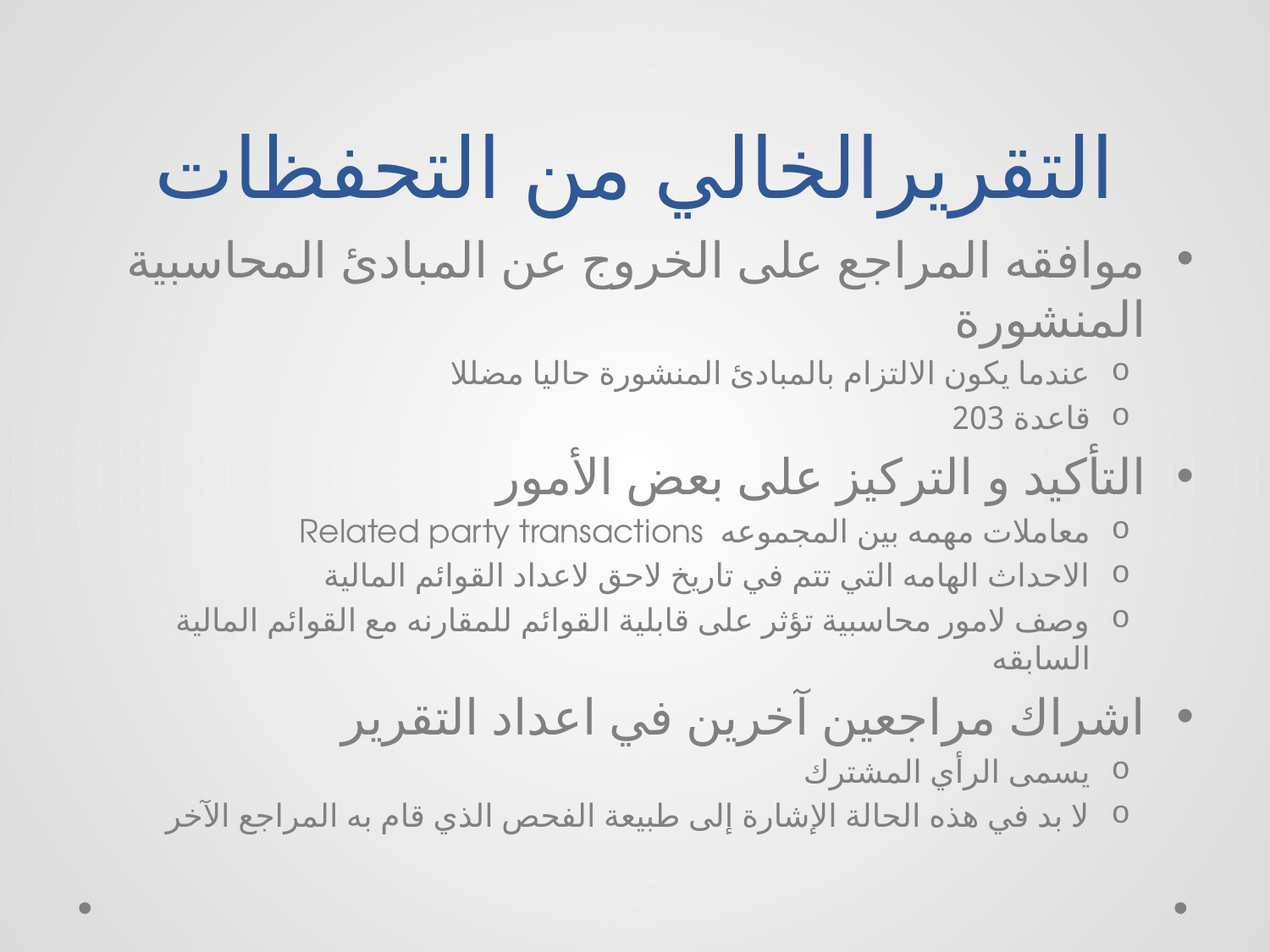

# التقريرالخالي من التحفظات
موافقه المراجع على الخروج عن المبادئ المحاسبية المنشورة
عندما يكون الالتزام بالمبادئ المنشورة حاليا مضللا
قاعدة 203
التأكيد و التركيز على بعض الأمور
معاملات مهمه بين المجموعه  Related party transactions
الاحداث الهامه التي تتم في تاريخ لاحق لاعداد القوائم المالية
وصف لامور محاسبية تؤثر على قابلية القوائم للمقارنه مع القوائم المالية السابقه
اشراك مراجعين آخرين في اعداد التقرير
يسمى الرأي المشترك
لا بد في هذه الحالة الإشارة إلى طبيعة الفحص الذي قام به المراجع الآخر